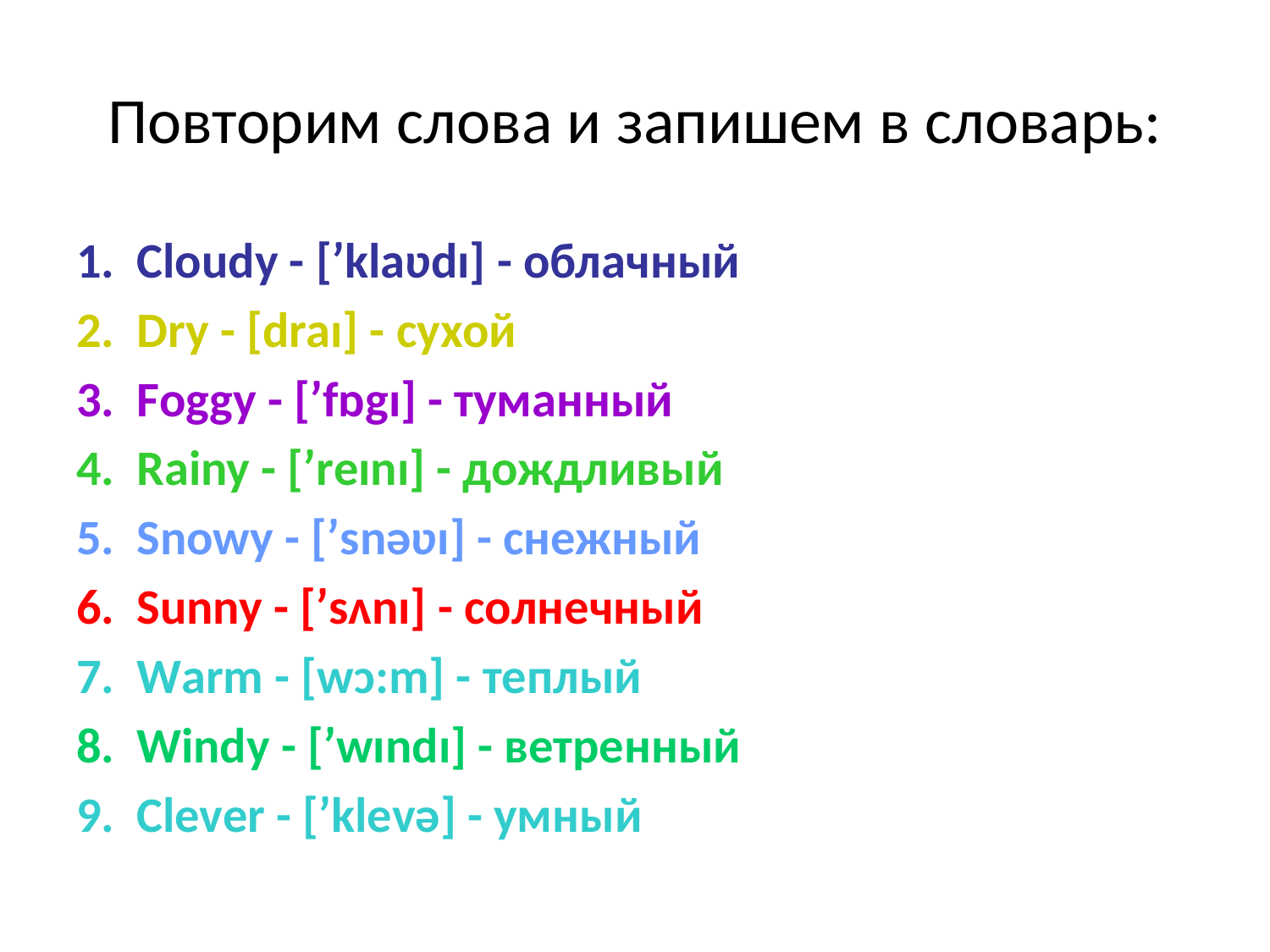

# Повторим слова и запишем в словарь:
Cloudy - [ʹklaʋdı] - облачный
Dry - [draı] - сухой
Foggy - [ʹfɒgı] - туманный
Rainy - [ʹreını] - дождливый
Snowy - [ʹsnəʋı] - снежный
Sunny - [ʹsʌnı] - солнечный
Warm - [wɔ:m] - теплый
Windy - [ʹwındı] - ветренный
Clever - [ʹklevə] - умный